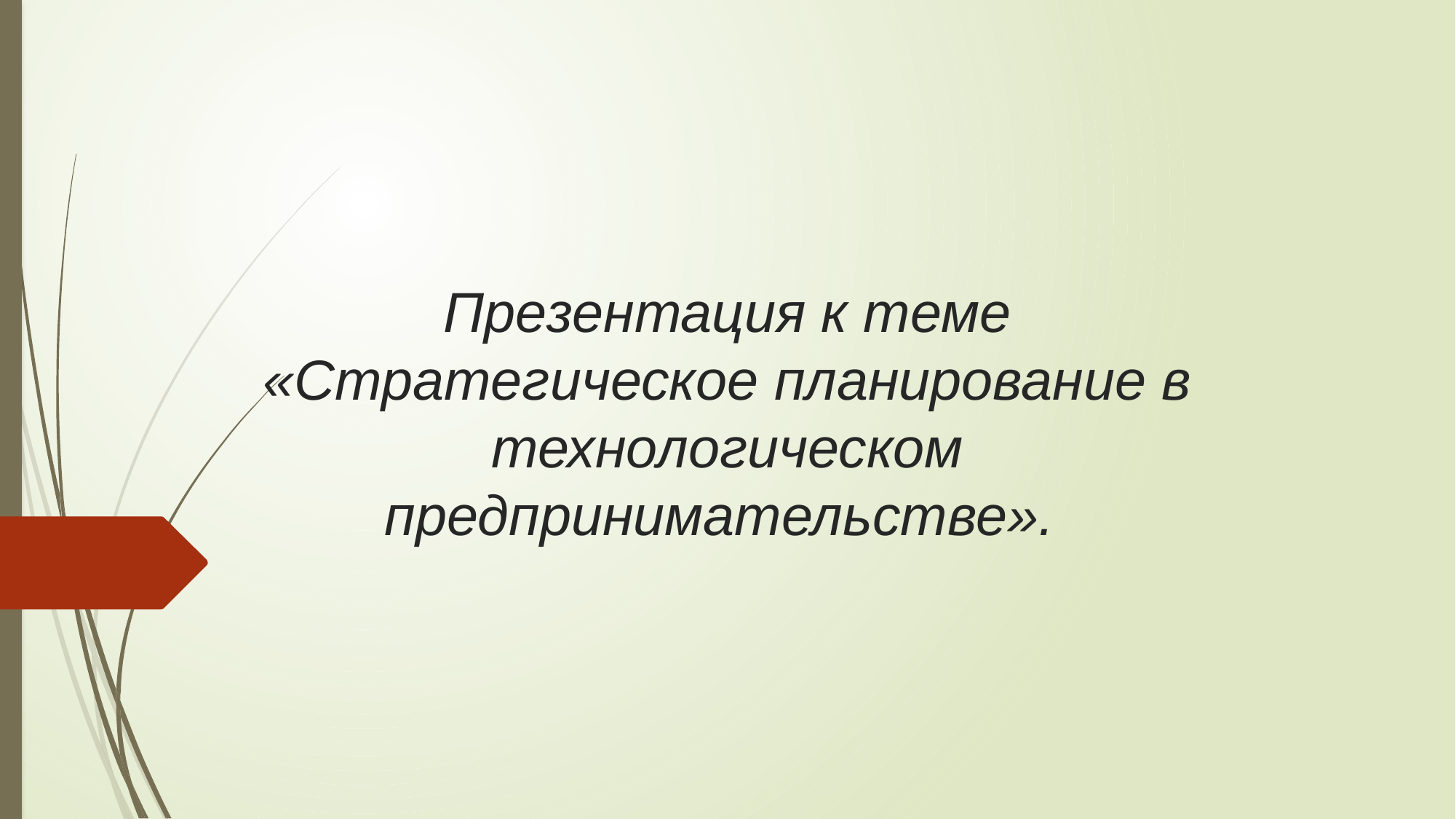

# Презентация к теме «Стратегическое планирование в технологическом предпринимательстве».